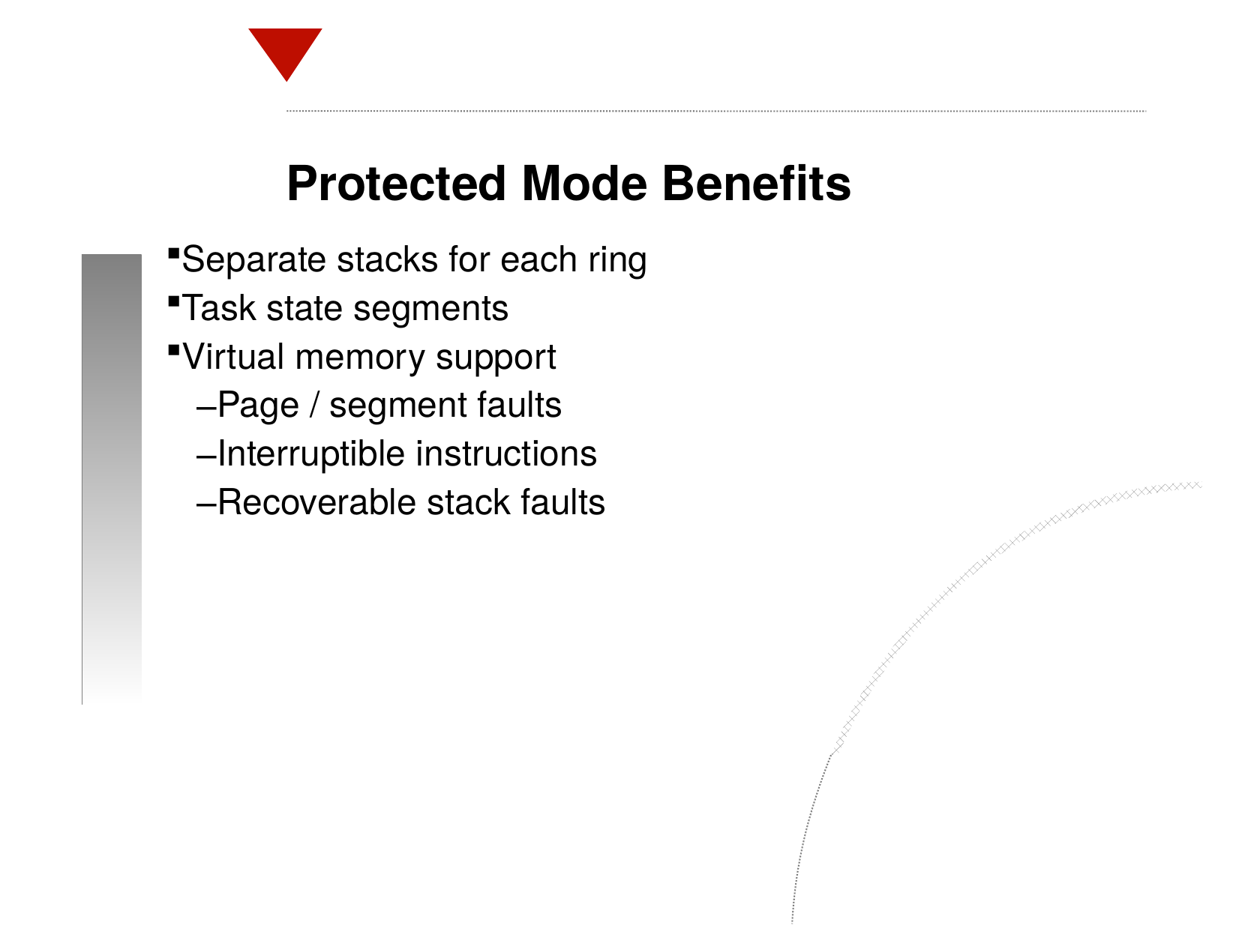

Protected Mode Benefits
Separate stacks for each ring
Task state segments
Virtual memory support
Page / segment faults
Interruptible instructions
Recoverable stack faults